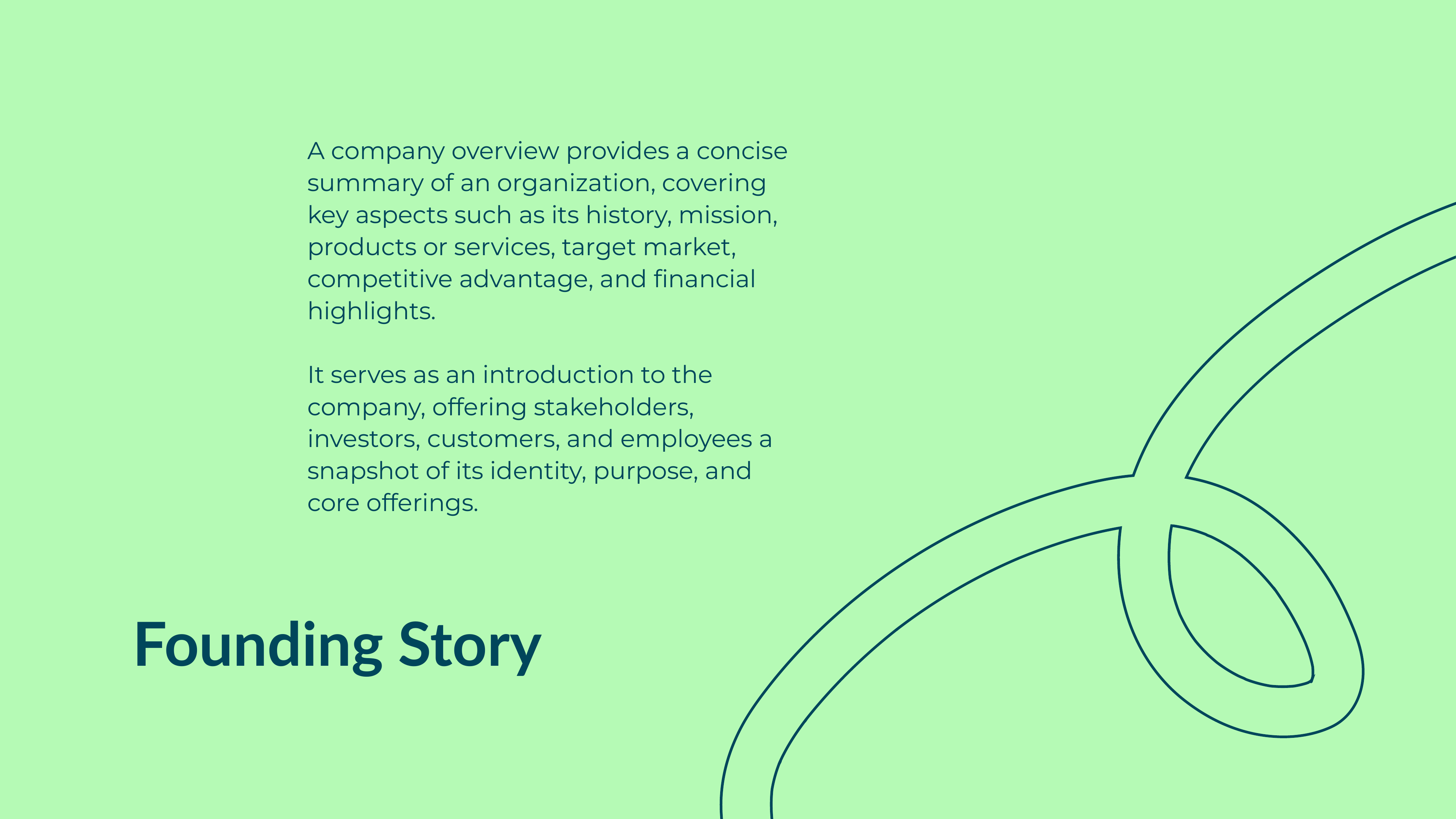

A company overview provides a concise summary of an organization, covering key aspects such as its history, mission, products or services, target market, competitive advantage, and financial highlights.

It serves as an introduction to the company, offering stakeholders, investors, customers, and employees a snapshot of its identity, purpose, and core offerings.

Founding Story